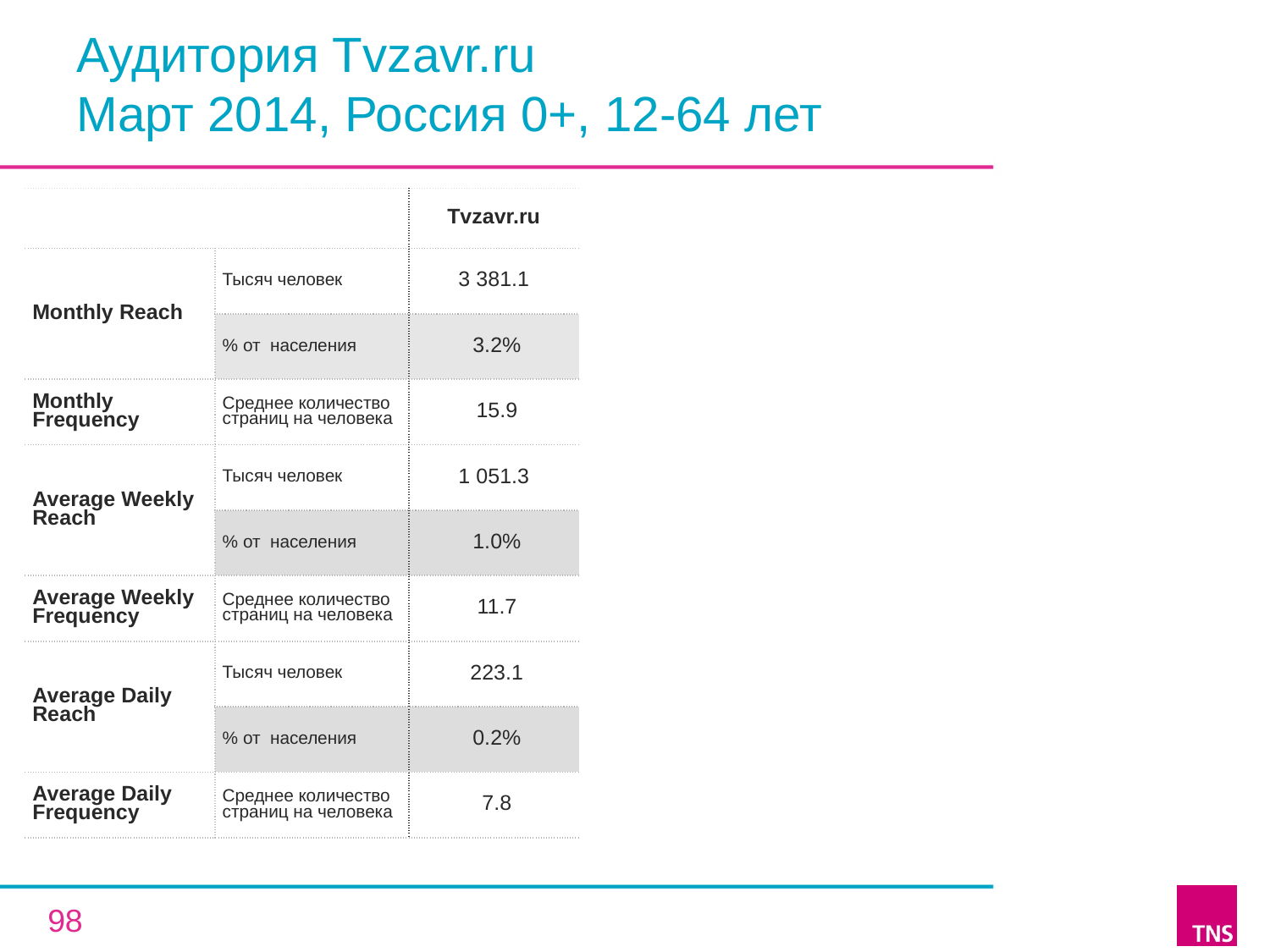

# Аудитория Tvzavr.ru Март 2014, Россия 0+, 12-64 лет
|  |  | Tvzavr.ru |
| --- | --- | --- |
| Monthly Reach | Тысяч человек | 3 381.1 |
|  | % от населения | 3.2% |
| Monthly Frequency | Среднее количество страниц на человека | 15.9 |
| Average Weekly Reach | Тысяч человек | 1 051.3 |
|  | % от населения | 1.0% |
| Average Weekly Frequency | Среднее количество страниц на человека | 11.7 |
| Average Daily Reach | Тысяч человек | 223.1 |
|  | % от населения | 0.2% |
| Average Daily Frequency | Среднее количество страниц на человека | 7.8 |

98